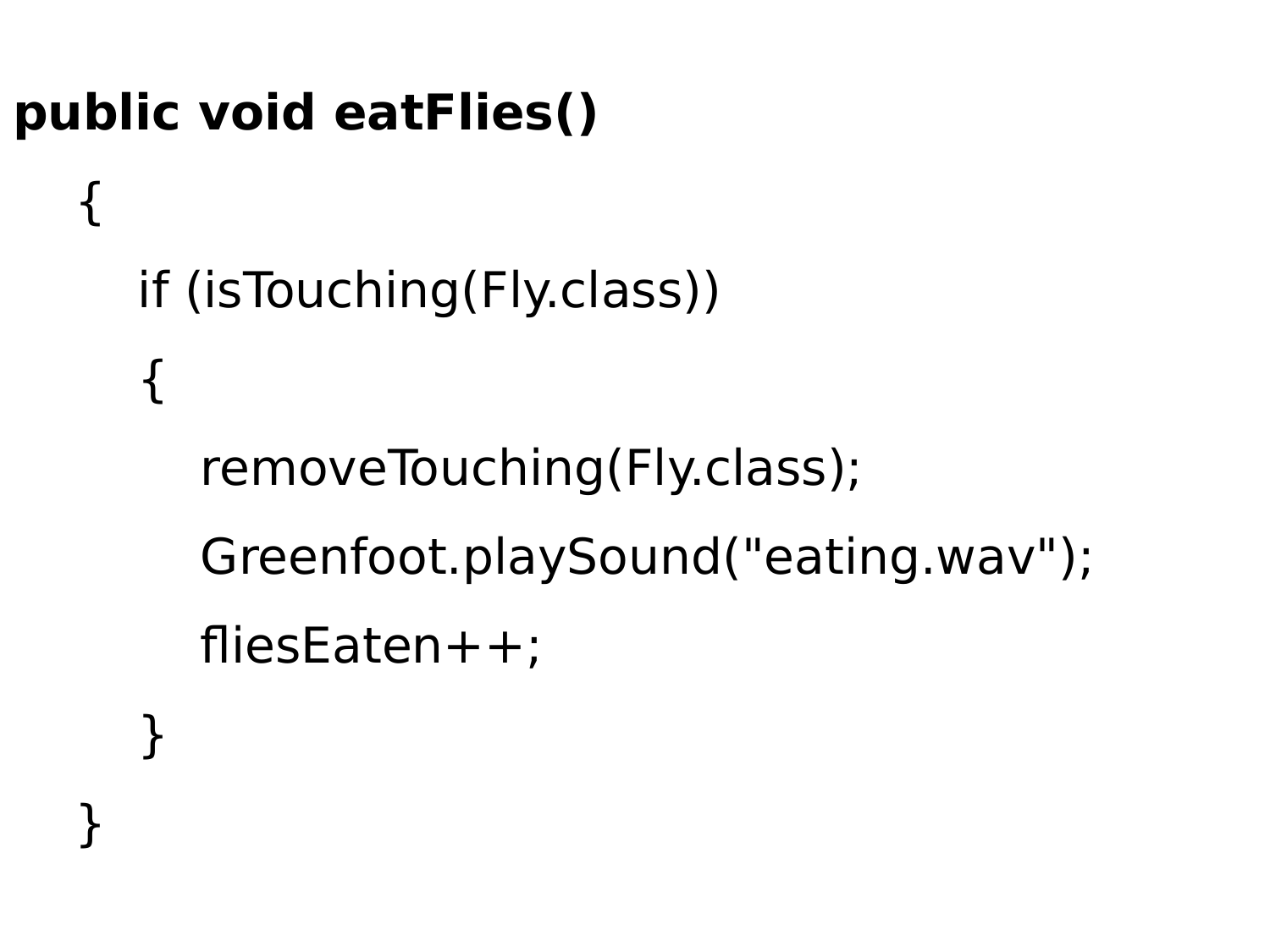

public void eatFlies()
    {
        if (isTouching(Fly.class))
        {
            removeTouching(Fly.class);
            Greenfoot.playSound("eating.wav");
            fliesEaten++;
        }
    }